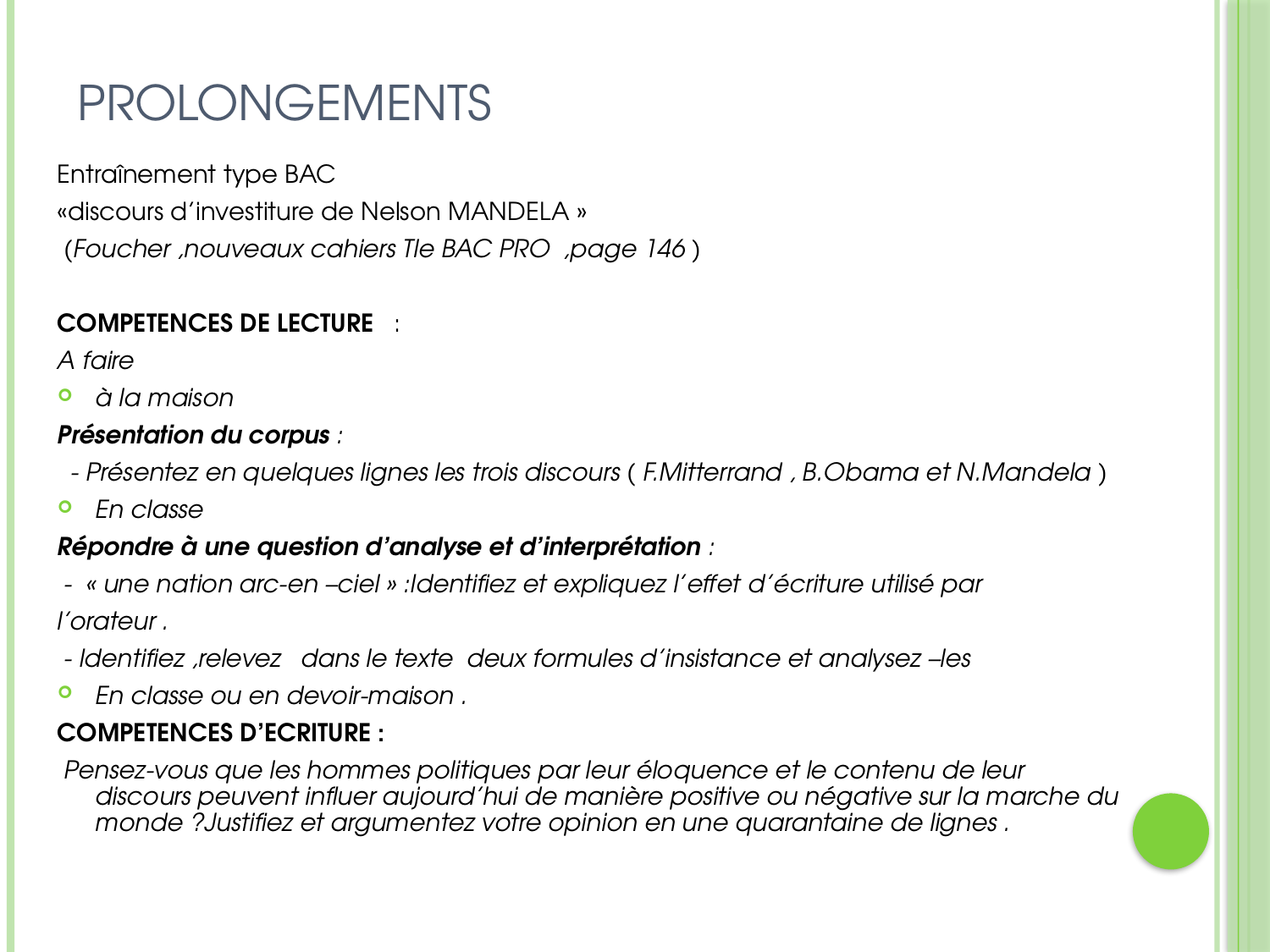

# PROLONGEMENTS
Entraînement type BAC
«discours d’investiture de Nelson MANDELA »
 (Foucher ,nouveaux cahiers Tle BAC PRO  ,page 146 )

COMPETENCES DE LECTURE   :
A faire
à la maison
Présentation du corpus :
  - Présentez en quelques lignes les trois discours ( F.Mitterrand , B.Obama et N.Mandela )
En classe
Répondre à une question d’analyse et d’interprétation :
 -  « une nation arc-en –ciel » :Identifiez et expliquez l’effet d’écriture utilisé par
l’orateur .
 - Identifiez ,relevez   dans le texte  deux formules d’insistance et analysez –les
En classe ou en devoir-maison .
COMPETENCES D’ECRITURE :
 Pensez-vous que les hommes politiques par leur éloquence et le contenu de leur discours peuvent influer aujourd’hui de manière positive ou négative sur la marche du monde ?Justifiez et argumentez votre opinion en une quarantaine de lignes .